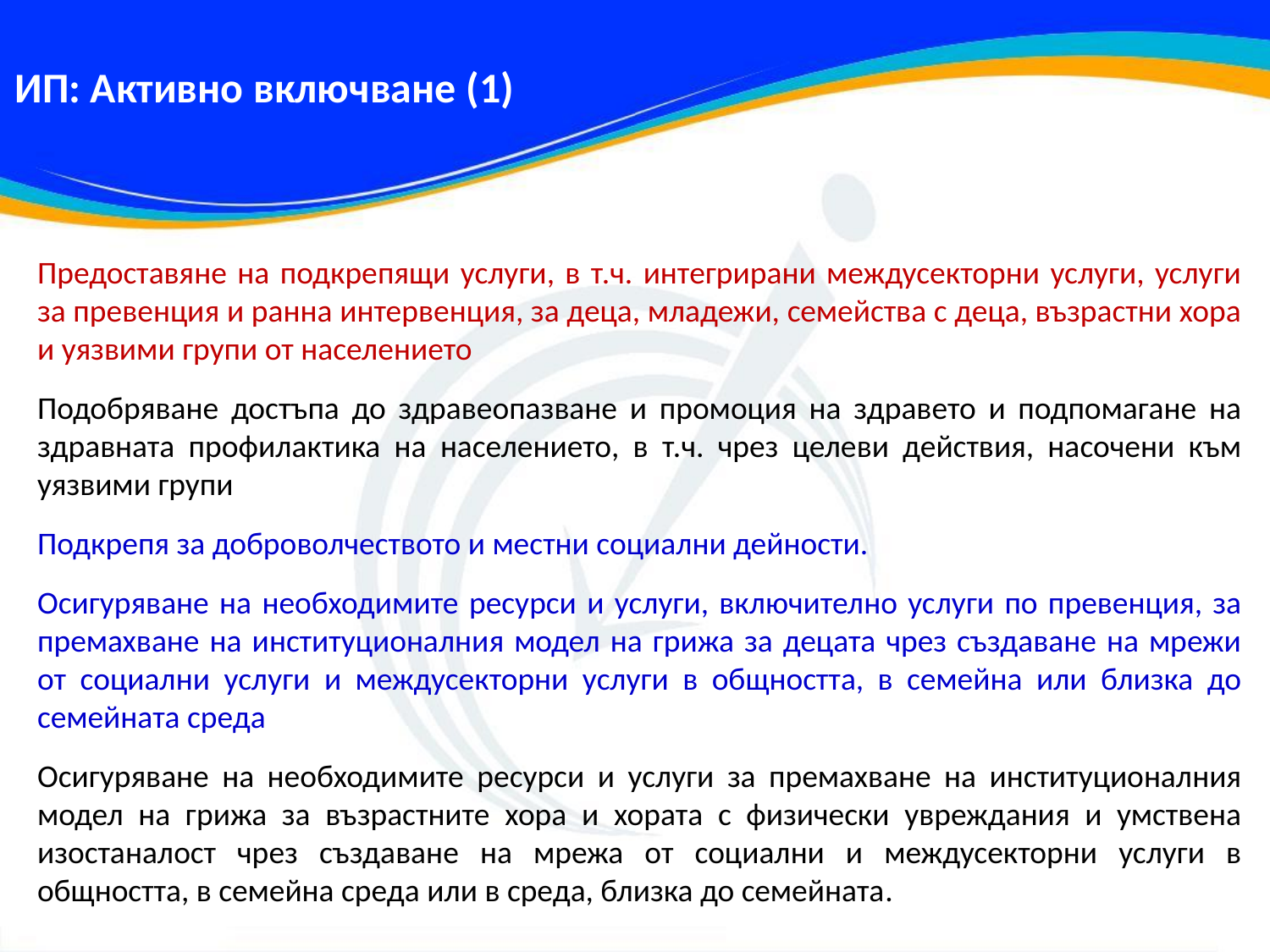

ИП: Активно включване (1)
Предоставяне на подкрепящи услуги, в т.ч. интегрирани междусекторни услуги, услуги за превенция и ранна интервенция, за деца, младежи, семейства с деца, възрастни хора и уязвими групи от населението
Подобряване достъпа до здравеопазване и промоция на здравето и подпомагане на здравната профилактика на населението, в т.ч. чрез целеви действия, насочени към уязвими групи
Подкрепя за доброволчеството и местни социални дейности.
Осигуряване на необходимите ресурси и услуги, включително услуги по превенция, за премахване на институционалния модел на грижа за децата чрез създаване на мрежи от социални услуги и междусекторни услуги в общността, в семейна или близка до семейната среда
Осигуряване на необходимите ресурси и услуги за премахване на институционалния модел на грижа за възрастните хора и хората с физически увреждания и умствена изостаналост чрез създаване на мрежа от социални и междусекторни услуги в общността, в семейна среда или в среда, близка до семейната.